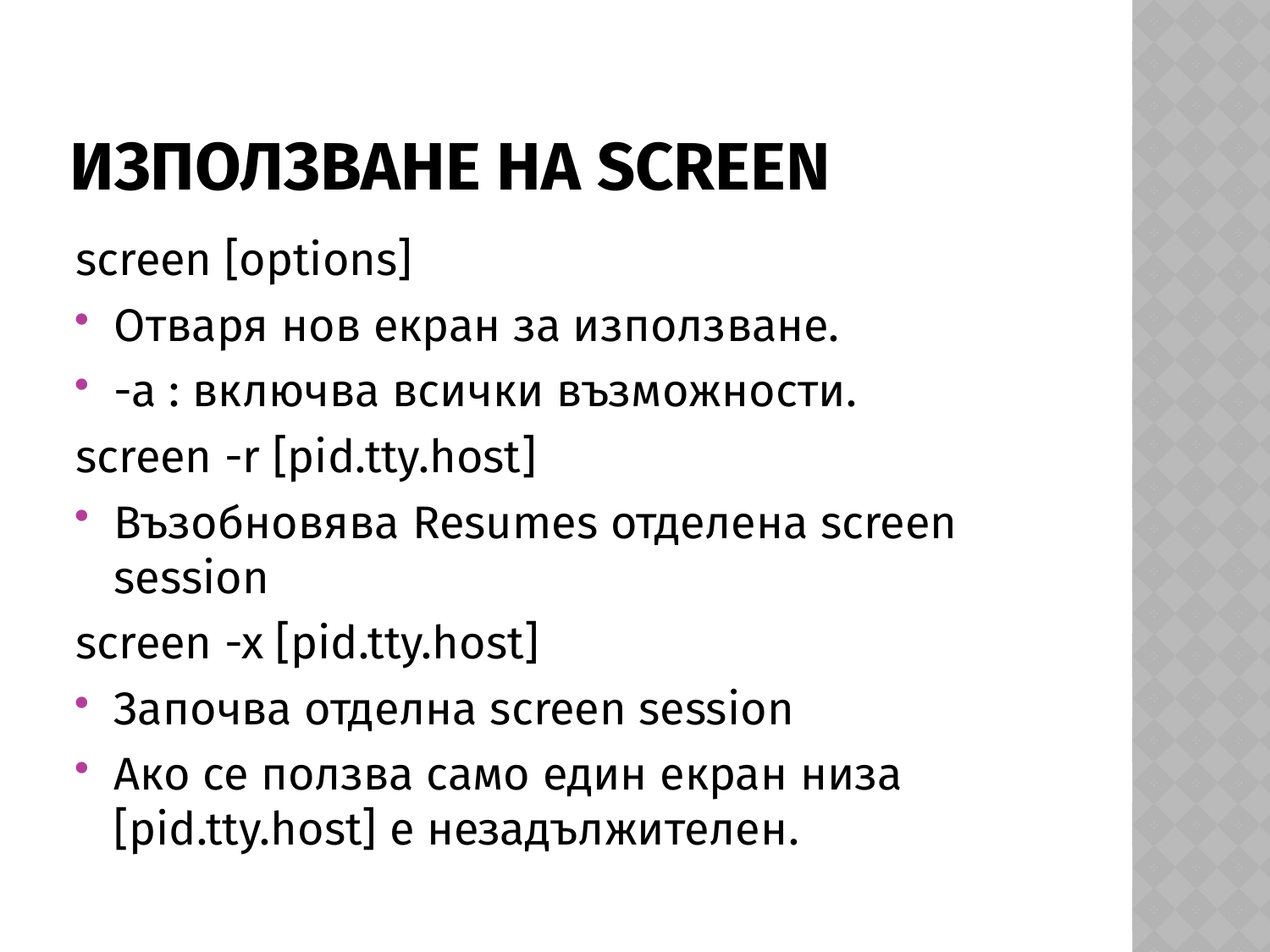

# Използване на screen
screen [options]
Отваря нов екран за използване.
-a : включва всички възможности.
screen -r [pid.tty.host]
Възобновява Resumes отделена screen session
screen -x [pid.tty.host]
Започва отделна screen session
Ако се ползва само един екран низа [pid.tty.host] е незадължителен.